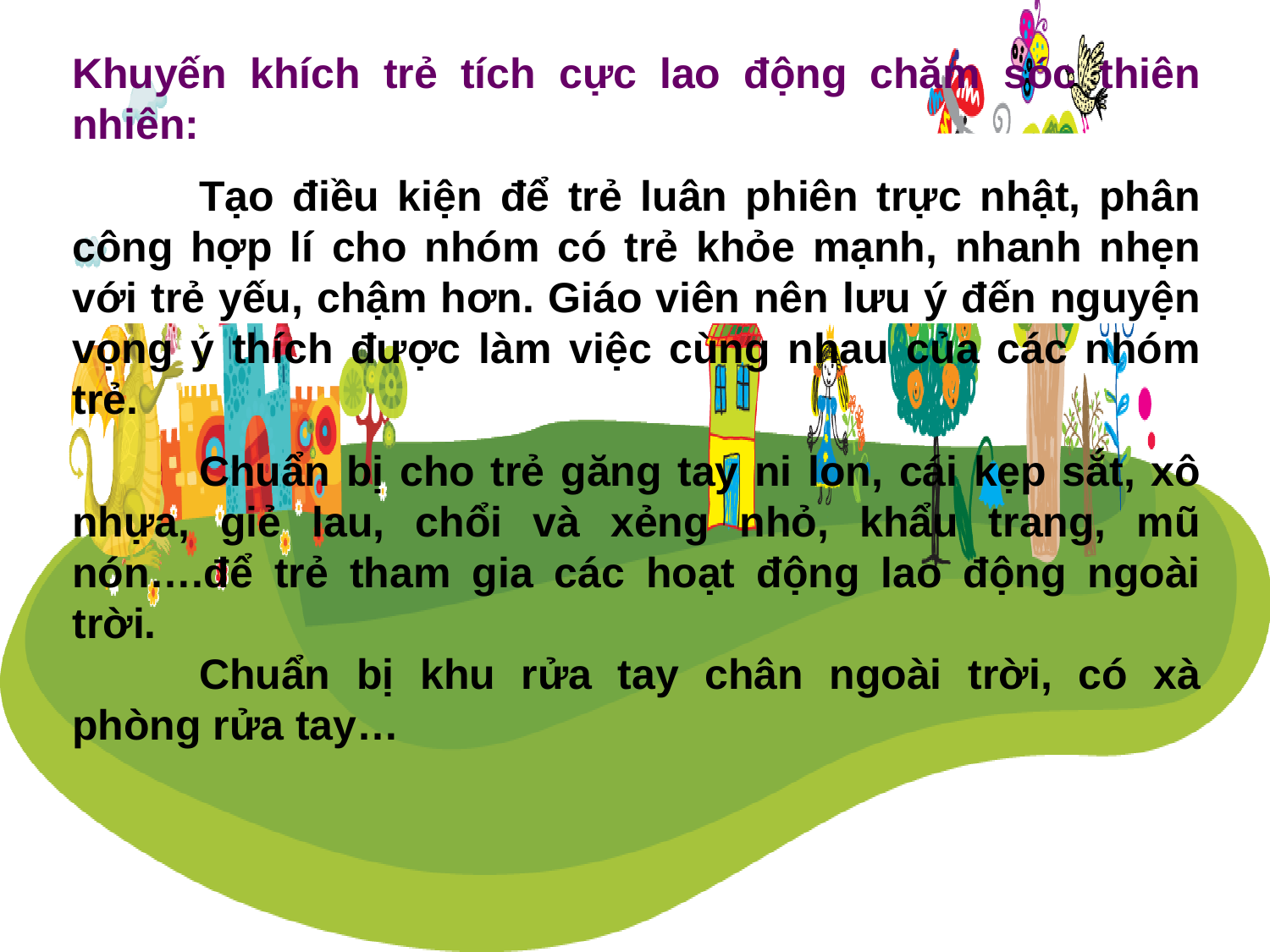

Khuyến khích trẻ tích cực lao động chăm sóc thiên nhiên:
	Tạo điều kiện để trẻ luân phiên trực nhật, phân công hợp lí cho nhóm có trẻ khỏe mạnh, nhanh nhẹn với trẻ yếu, chậm hơn. Giáo viên nên lưu ý đến nguyện vọng ý thích được làm việc cùng nhau của các nhóm trẻ.
	Chuẩn bị cho trẻ găng tay ni lon, cái kẹp sắt, xô nhựa, giẻ lau, chổi và xẻng nhỏ, khẩu trang, mũ nón….để trẻ tham gia các hoạt động lao động ngoài trời.
	Chuẩn bị khu rửa tay chân ngoài trời, có xà phòng rửa tay…